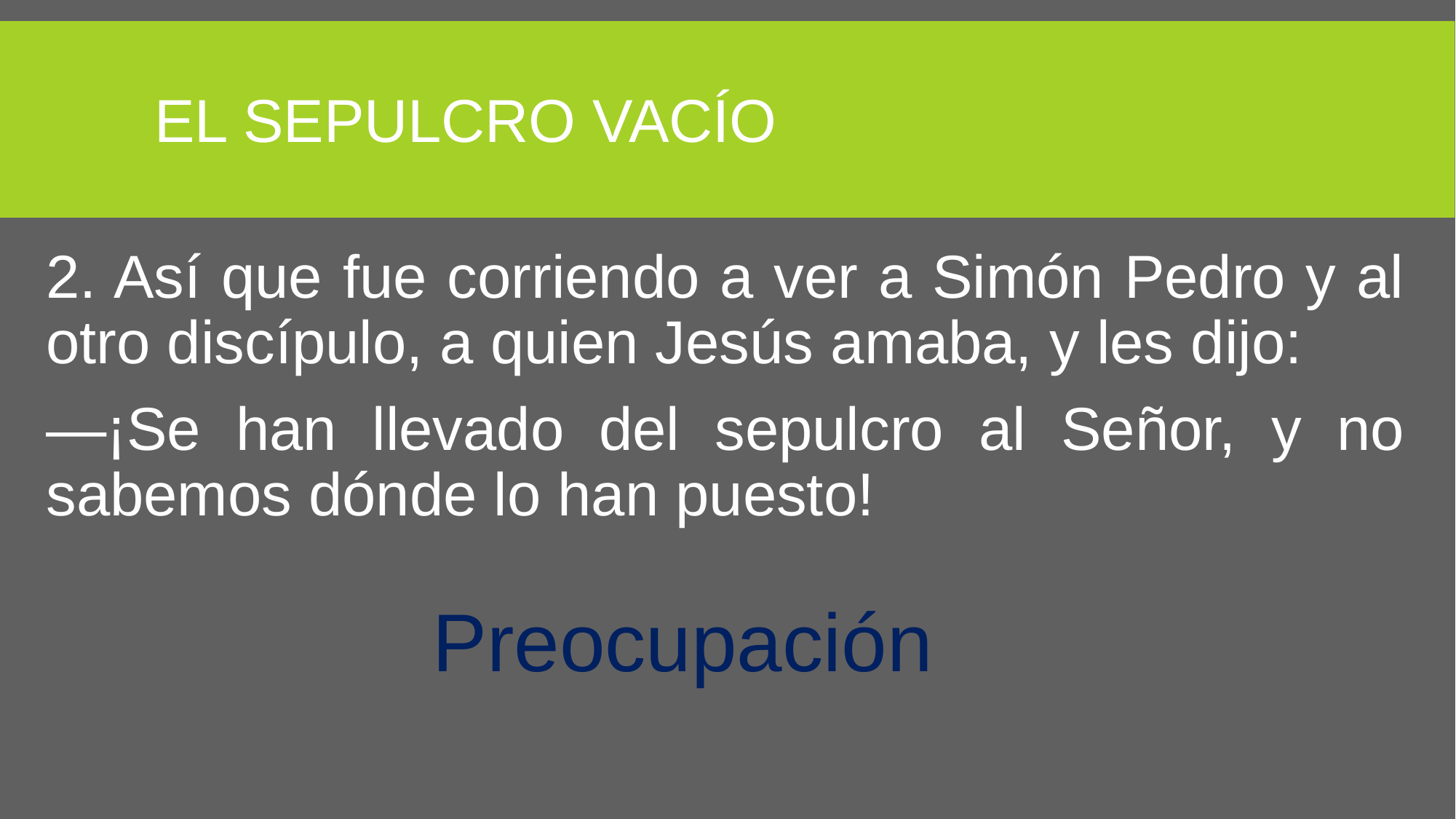

# El Sepulcro Vacío
2. Así que fue corriendo a ver a Simón Pedro y al otro discípulo, a quien Jesús amaba, y les dijo:
—¡Se han llevado del sepulcro al Señor, y no sabemos dónde lo han puesto!
Preocupación